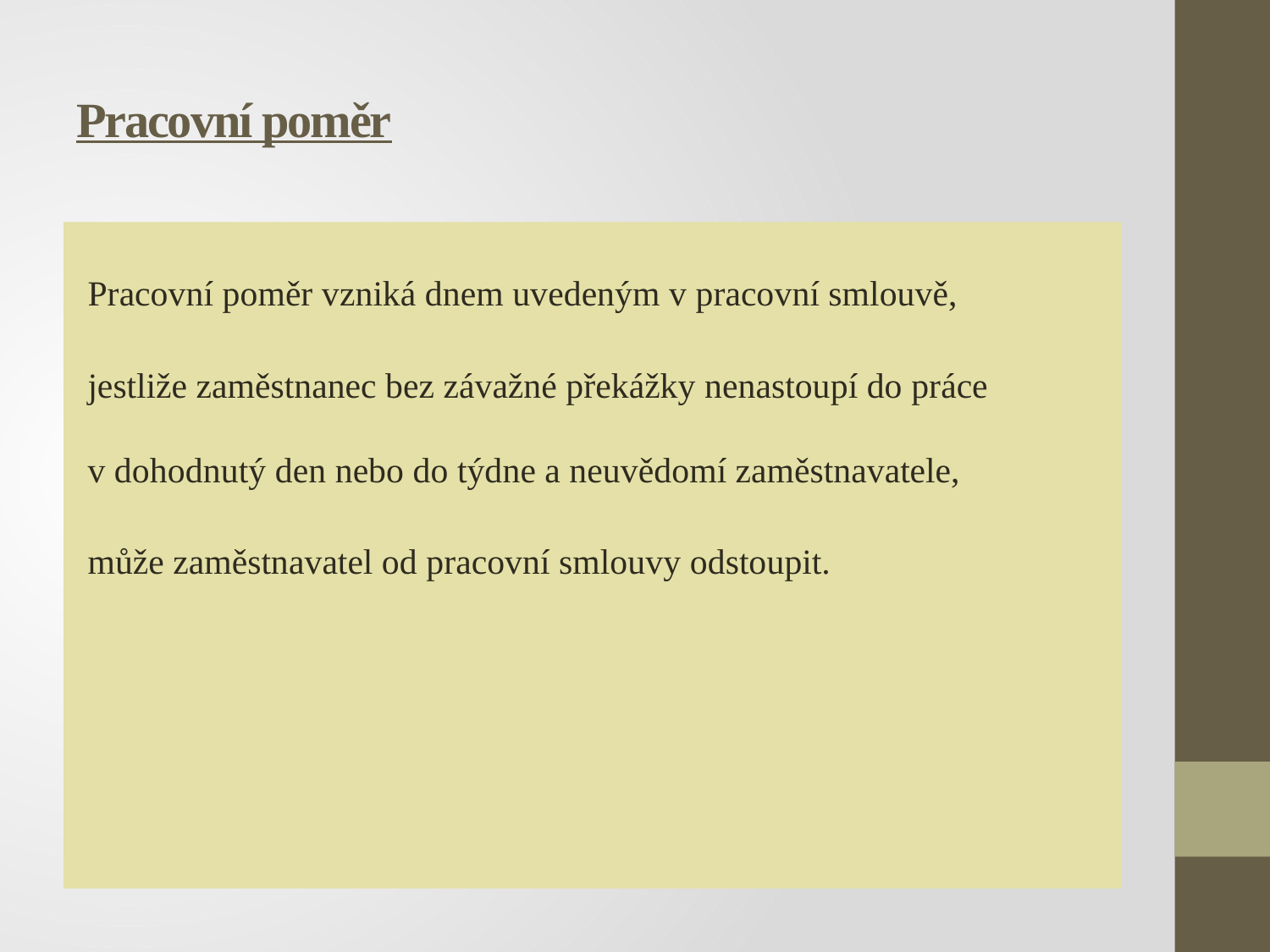

# Pracovní poměr
Pracovní poměr vzniká dnem uvedeným v pracovní smlouvě,
jestliže zaměstnanec bez závažné překážky nenastoupí do práce v dohodnutý den nebo do týdne a neuvědomí zaměstnavatele,
může zaměstnavatel od pracovní smlouvy odstoupit.